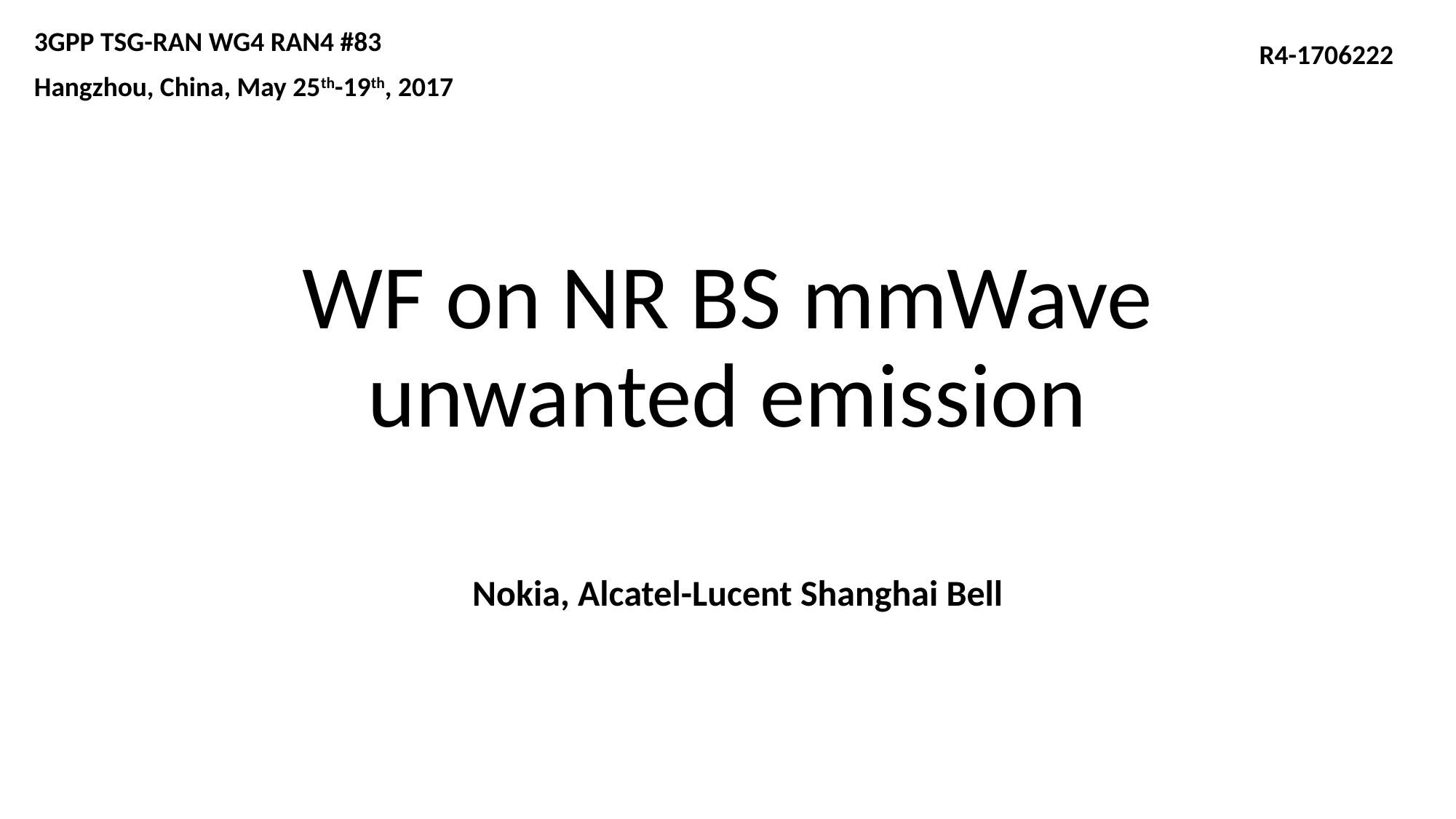

3GPP TSG-RAN WG4 RAN4 #83
Hangzhou, China, May 25th-19th, 2017
R4-1706222
WF on NR BS mmWave unwanted emission
Nokia, Alcatel-Lucent Shanghai Bell